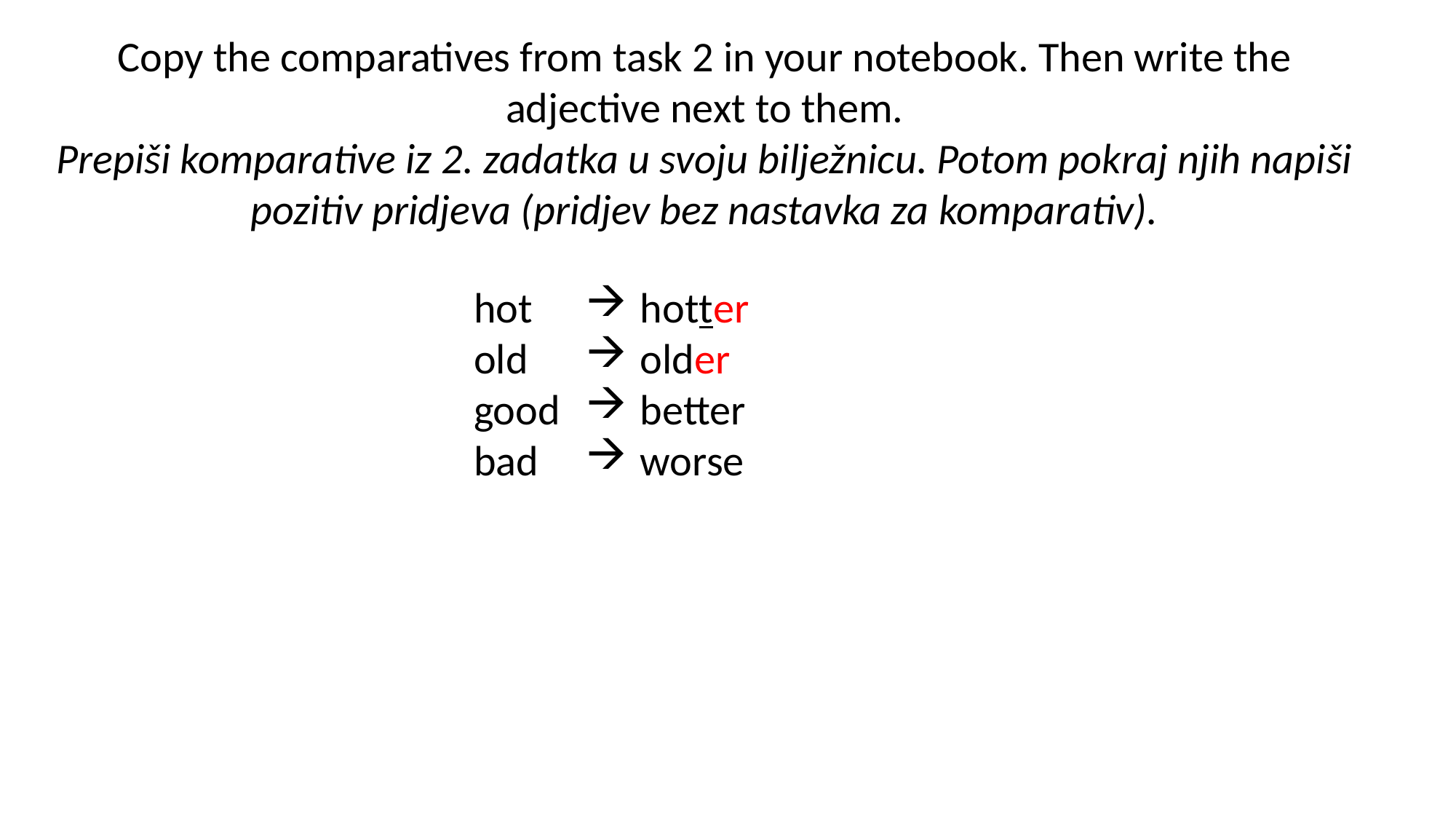

Copy the comparatives from task 2 in your notebook. Then write the adjective next to them.
Prepiši komparative iz 2. zadatka u svoju bilježnicu. Potom pokraj njih napiši pozitiv pridjeva (pridjev bez nastavka za komparativ).

hot
old
good
bad
hotter
older
better
worse